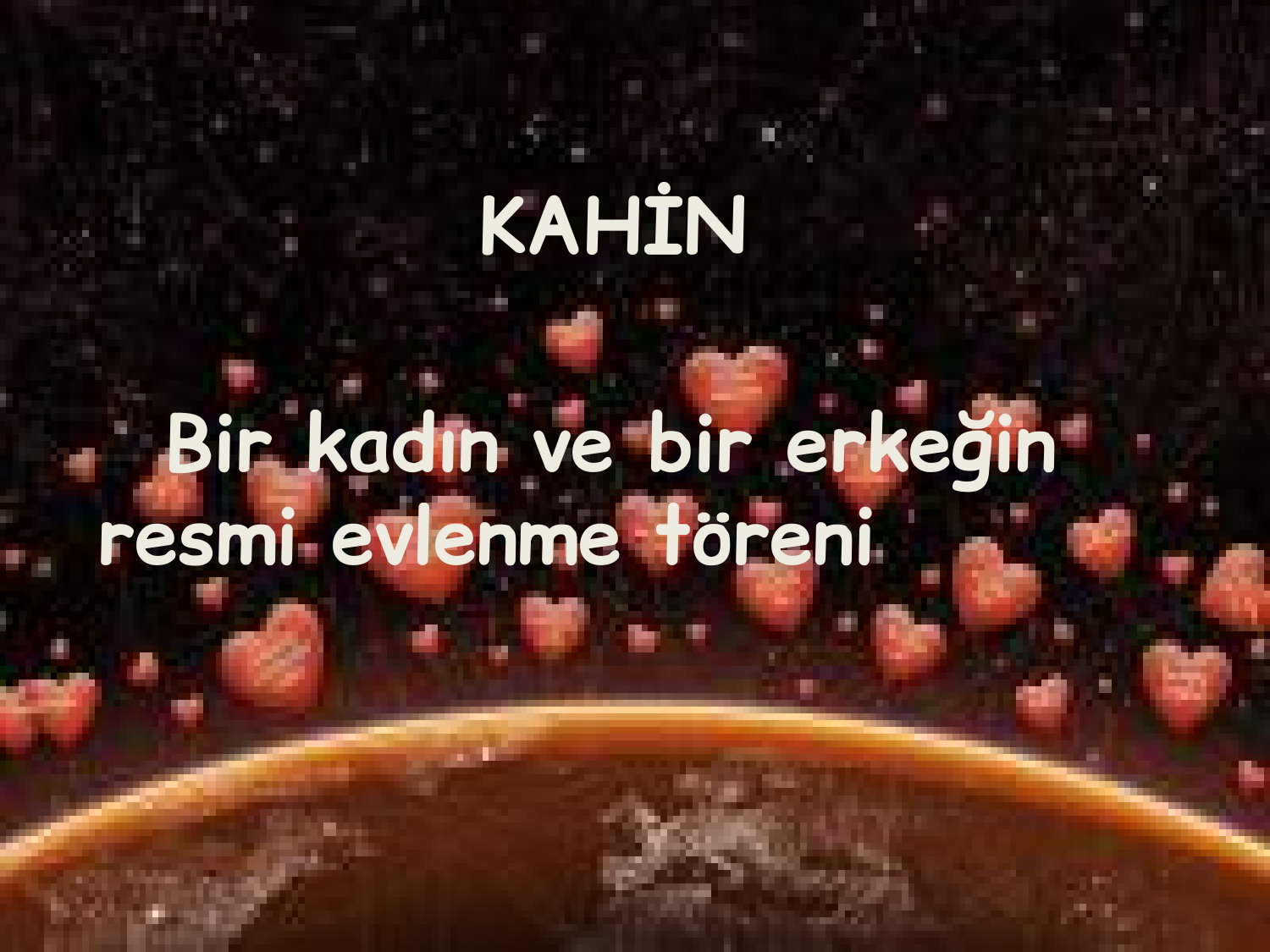

#
                                    			KAHİN

  Bir kadın ve bir erkeğin resmi evlenme töreni